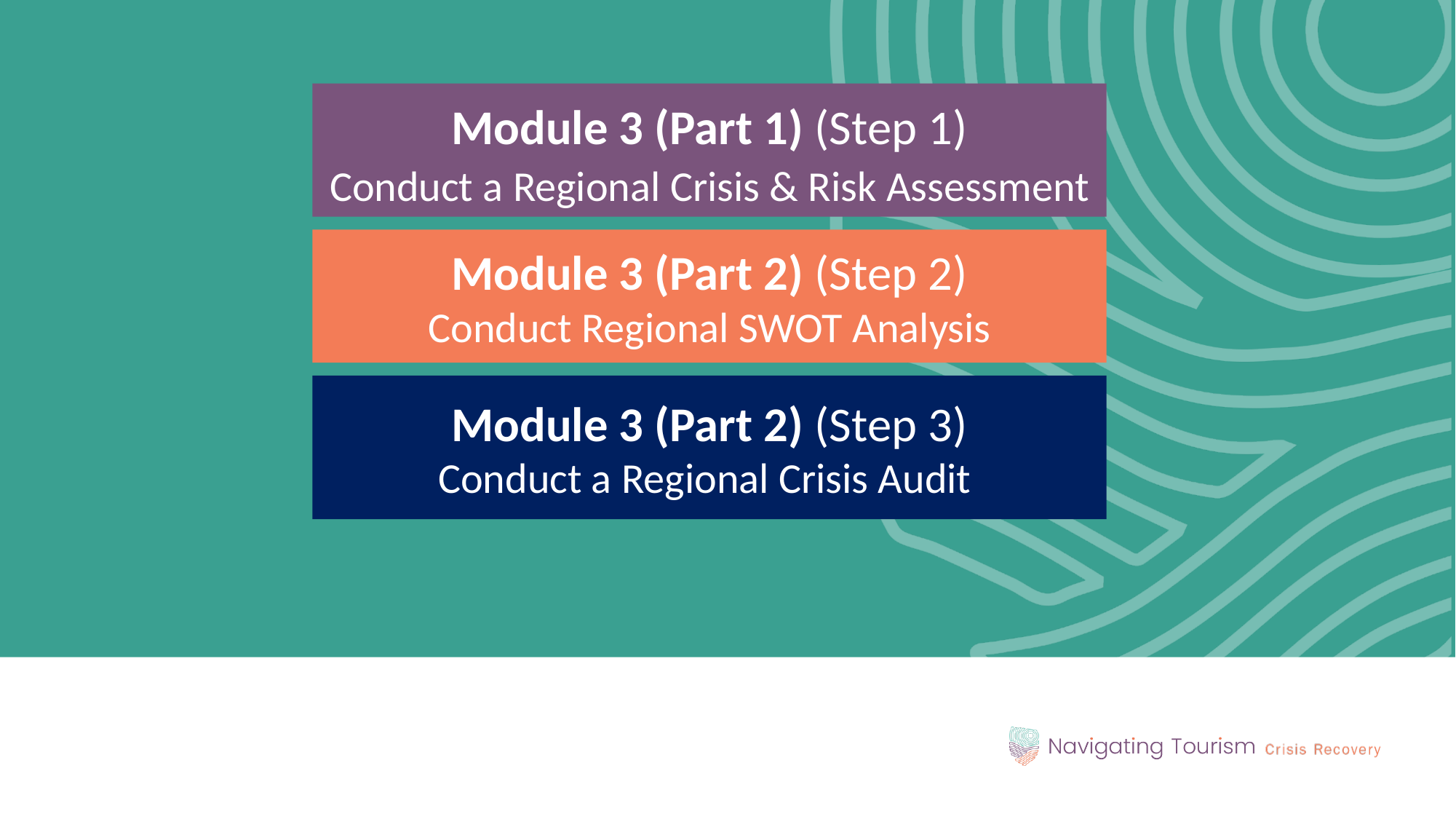

Module 3 (Part 1) (Step 1)
Conduct a Regional Crisis & Risk Assessment
Module 3 (Part 2) (Step 2)
Conduct Regional SWOT Analysis
Module 3 (Part 2) (Step 3)
Conduct a Regional Crisis Audit